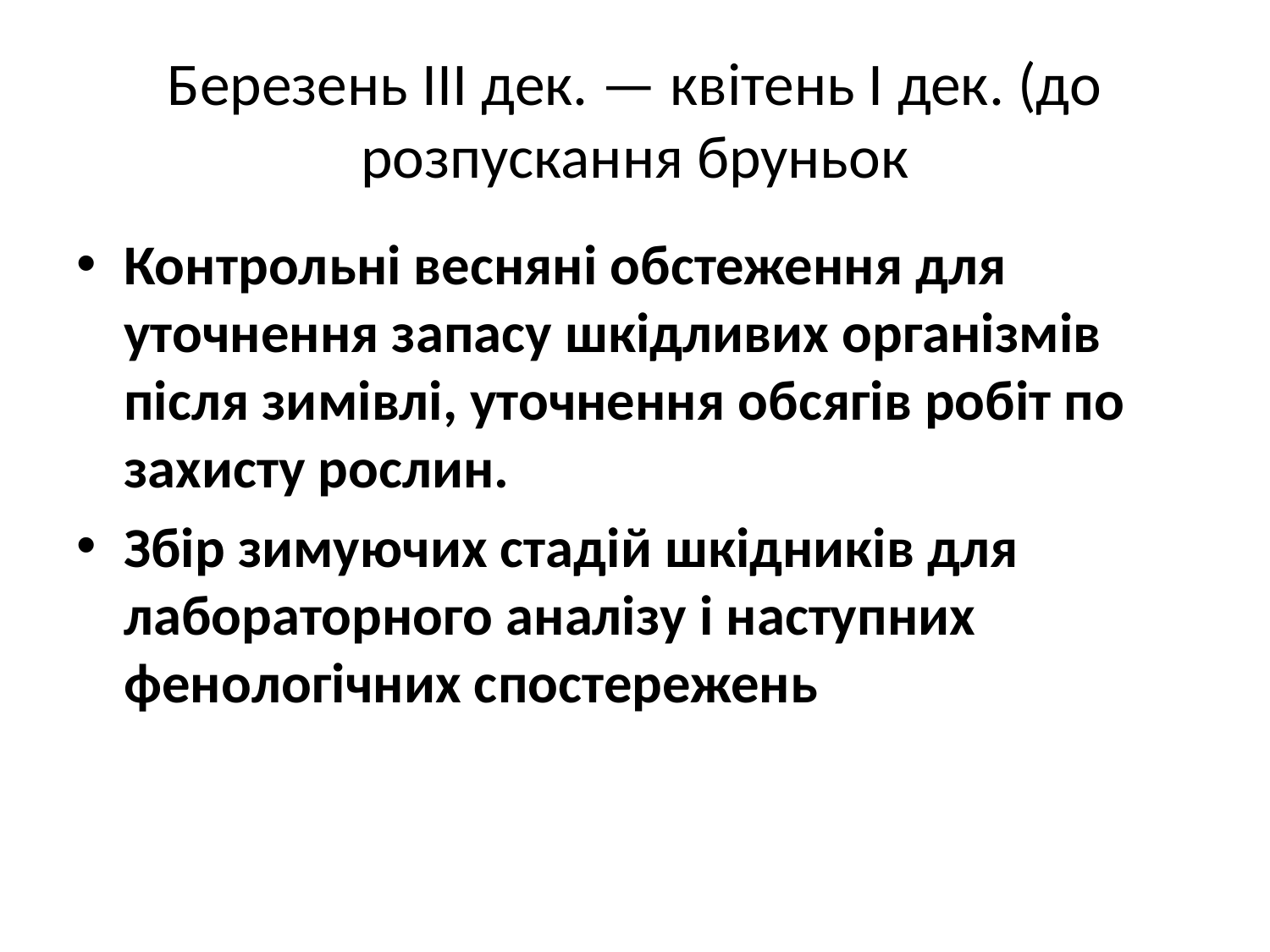

# Березень III дек. — квітень І дек. (до розпускання бруньок
Контрольні весняні обстеження для уточнення запасу шкідливих організмів після зимівлі, уточнення обсягів робіт по захисту рослин.
Збір зимуючих стадій шкідників для лабораторного аналізу і наступних фенологічних спостережень